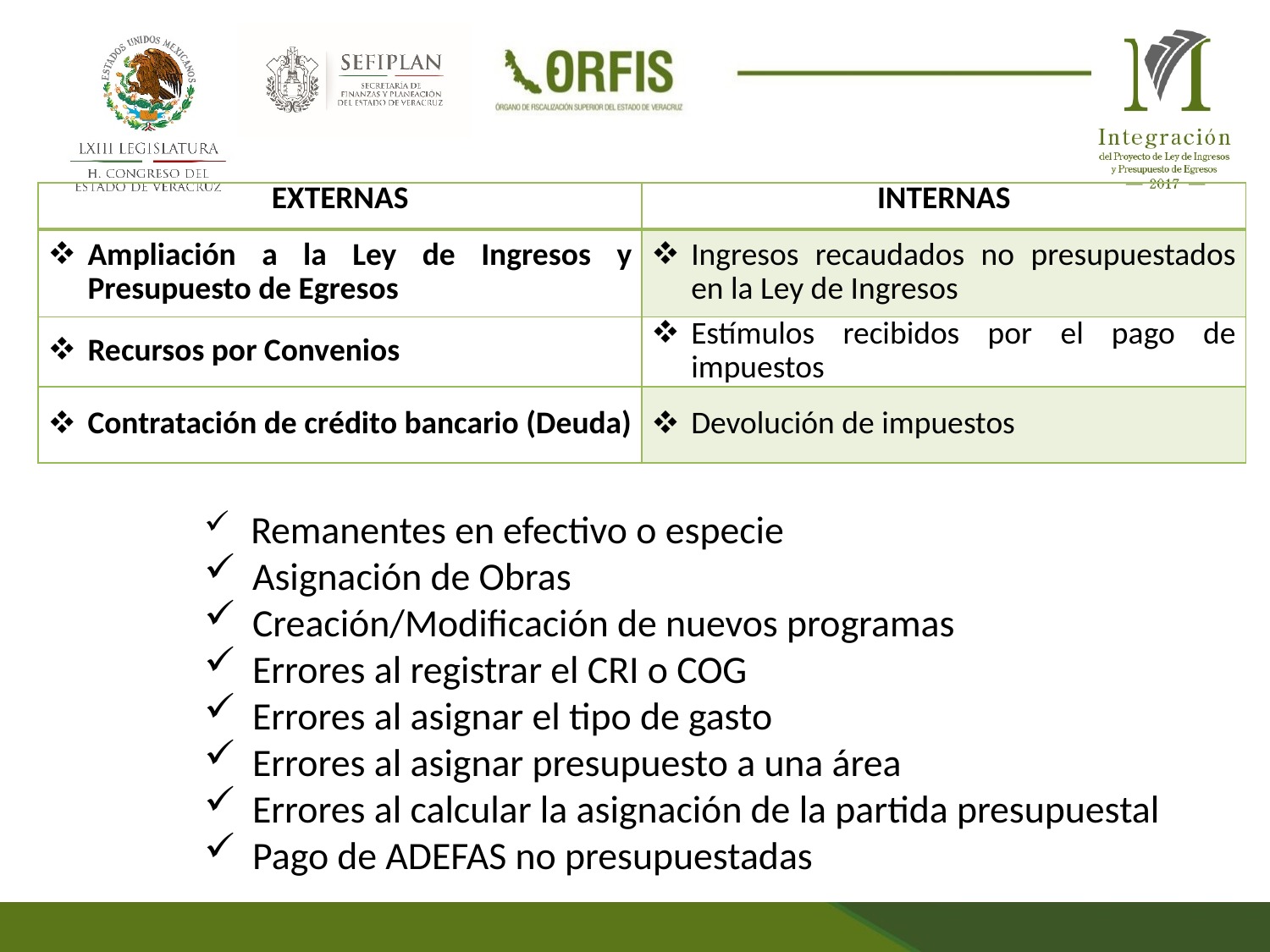

| Externas | Internas |
| --- | --- |
| Ampliación a la Ley de Ingresos y Presupuesto de Egresos | Ingresos recaudados no presupuestados en la Ley de Ingresos |
| Recursos por Convenios | Estímulos recibidos por el pago de impuestos |
| Contratación de crédito bancario (Deuda) | Devolución de impuestos |
 Remanentes en efectivo o especie
 Asignación de Obras
 Creación/Modificación de nuevos programas
 Errores al registrar el CRI o COG
 Errores al asignar el tipo de gasto
 Errores al asignar presupuesto a una área
 Errores al calcular la asignación de la partida presupuestal
 Pago de ADEFAS no presupuestadas